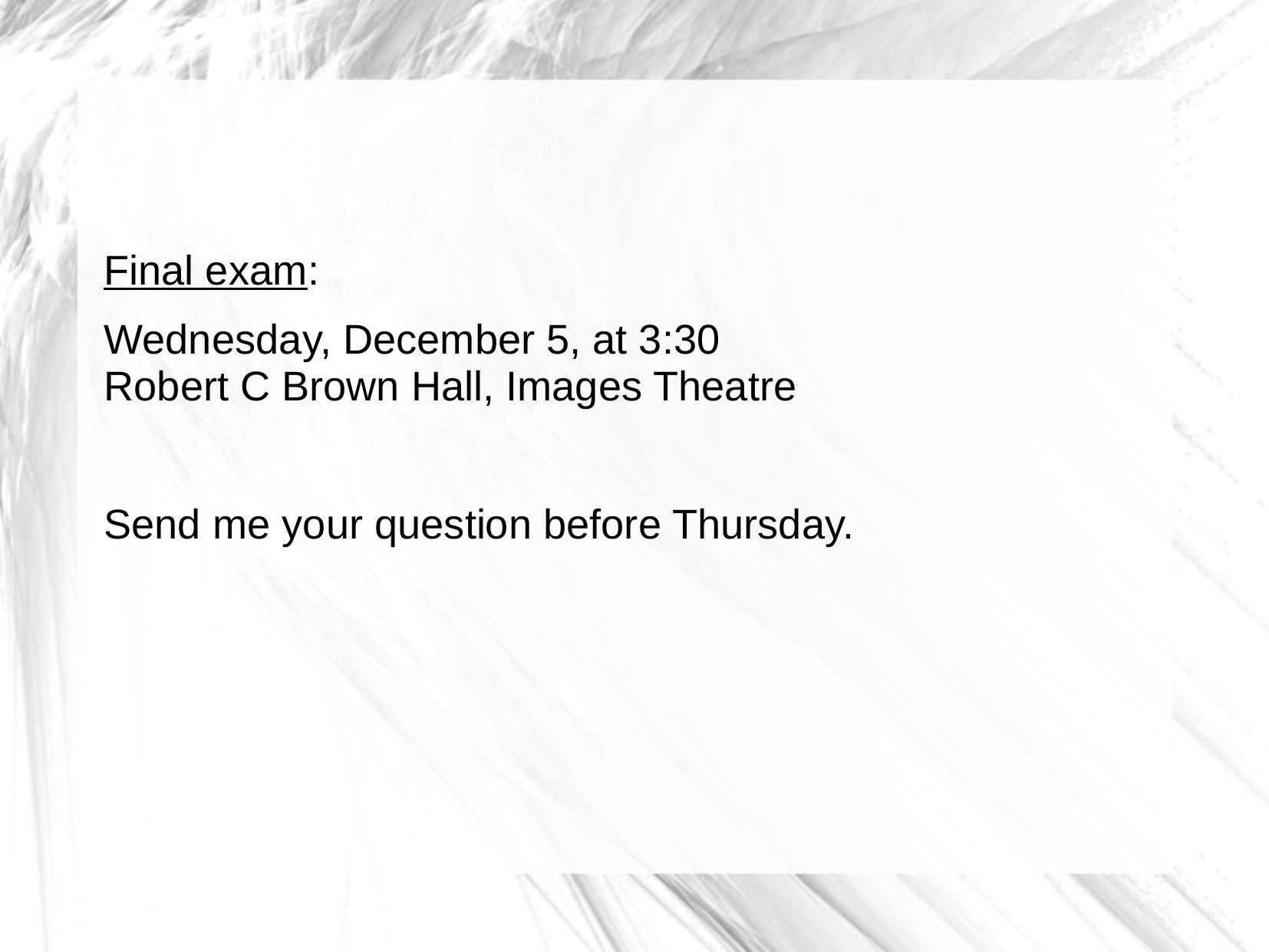

#
Final exam:
Wednesday, December 5, at 3:30
Robert C Brown Hall, Images Theatre

Send me your question before Thursday.